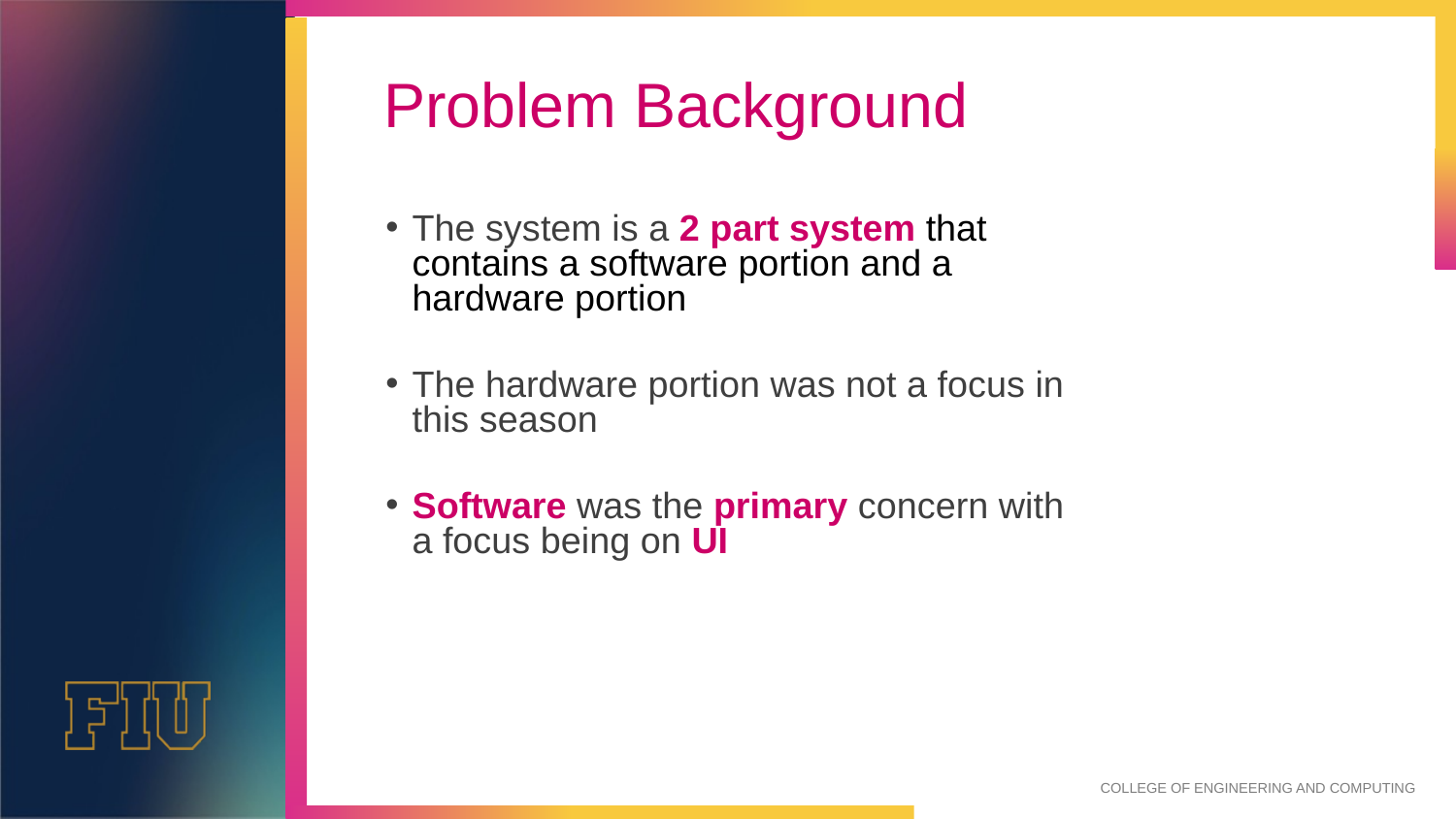

# Problem Background

The system is a 2 part system that contains a software portion and a hardware portion
The hardware portion was not a focus in this season
Software was the primary concern with a focus being on UI